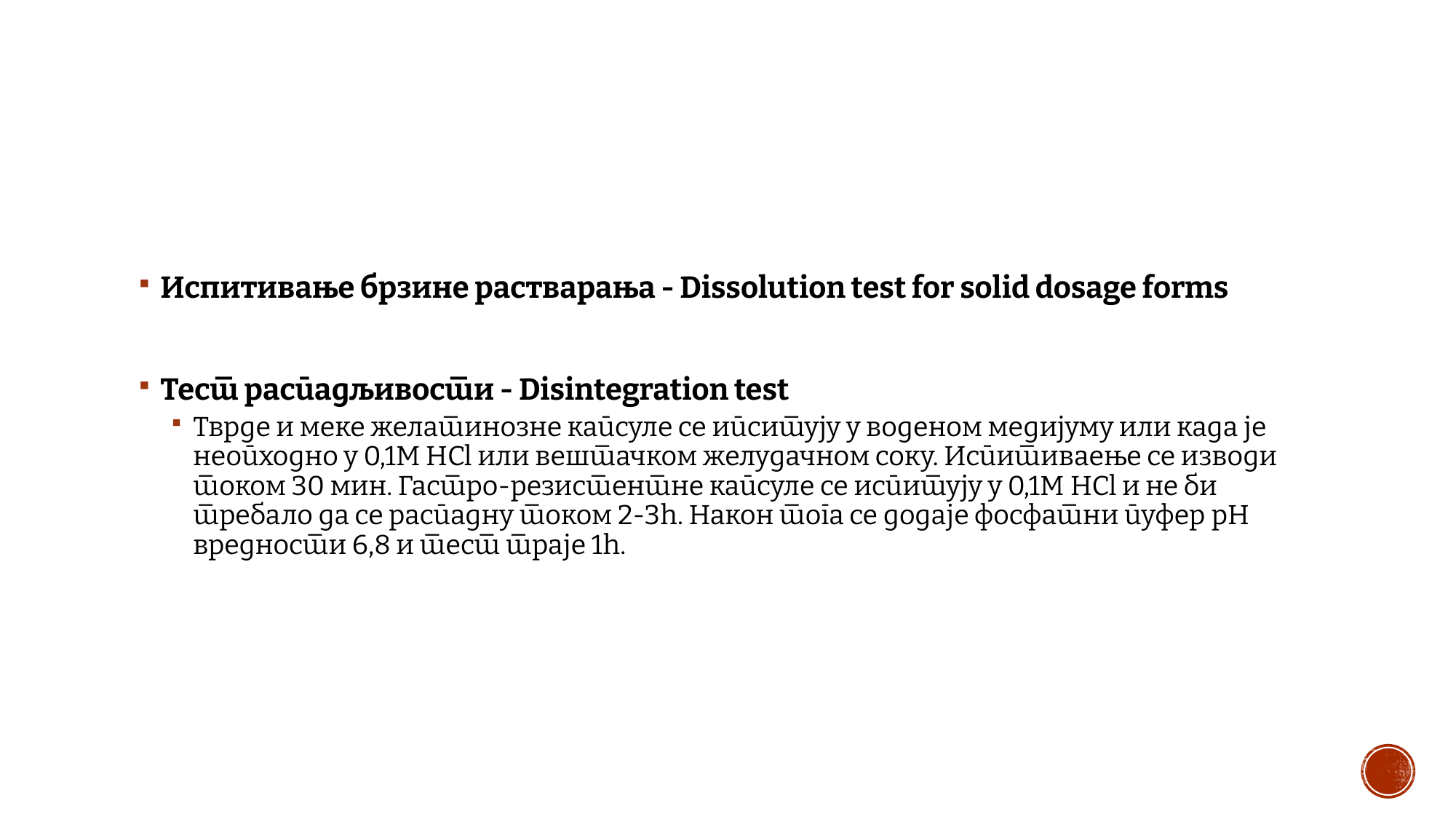

Испитивање брзине растварања - Dissolution test for solid dosage forms

Тест распадљивости - Disintegration test
Тврде и меке желатинозне капсуле се ипситују у воденом медијуму или када је неопходно у 0,1М HCl или вештачком желудачном соку. Испитиваење се изводи током 30 мин. Гастро-резистентне капсуле се испитују у 0,1М HCl и не би требало да се распадну током 2-3h. Након тога се додаје фосфатни пуфер pH вредности 6,8 и тест траје 1h.